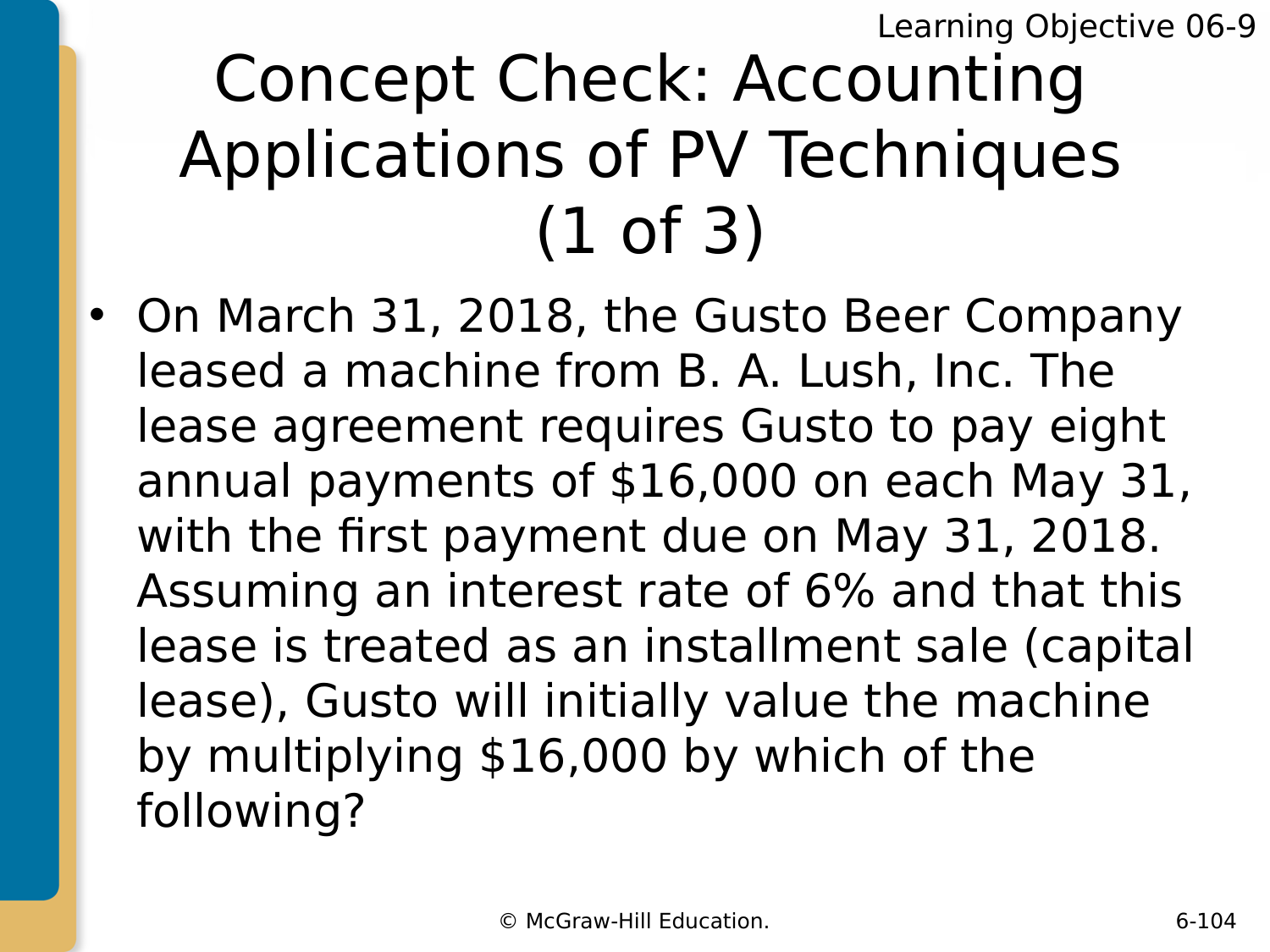

Learning Objective 06-9
# Concept Check: Accounting Applications of PV Techniques (1 of 3)
On March 31, 2018, the Gusto Beer Company leased a machine from B. A. Lush, Inc. The lease agreement requires Gusto to pay eight annual payments of $16,000 on each May 31, with the first payment due on May 31, 2018. Assuming an interest rate of 6% and that this lease is treated as an installment sale (capital lease), Gusto will initially value the machine by multiplying $16,000 by which of the following?